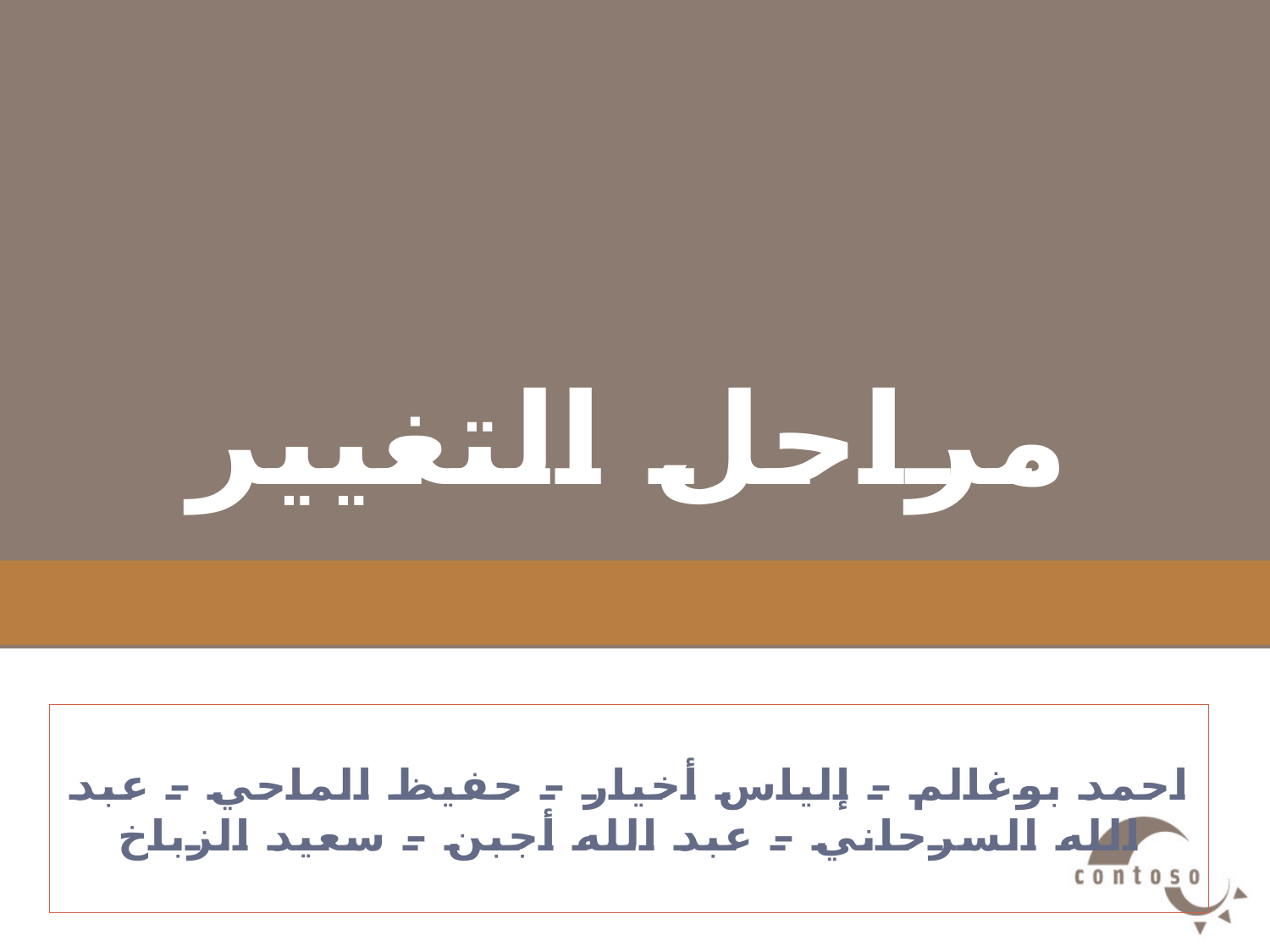

# مراحل التغيير

احمد بوغالم – إلياس أخيار – حفيظ الماحي – عبد الله السرحاني – عبد الله أجبن – سعيد الزباخ